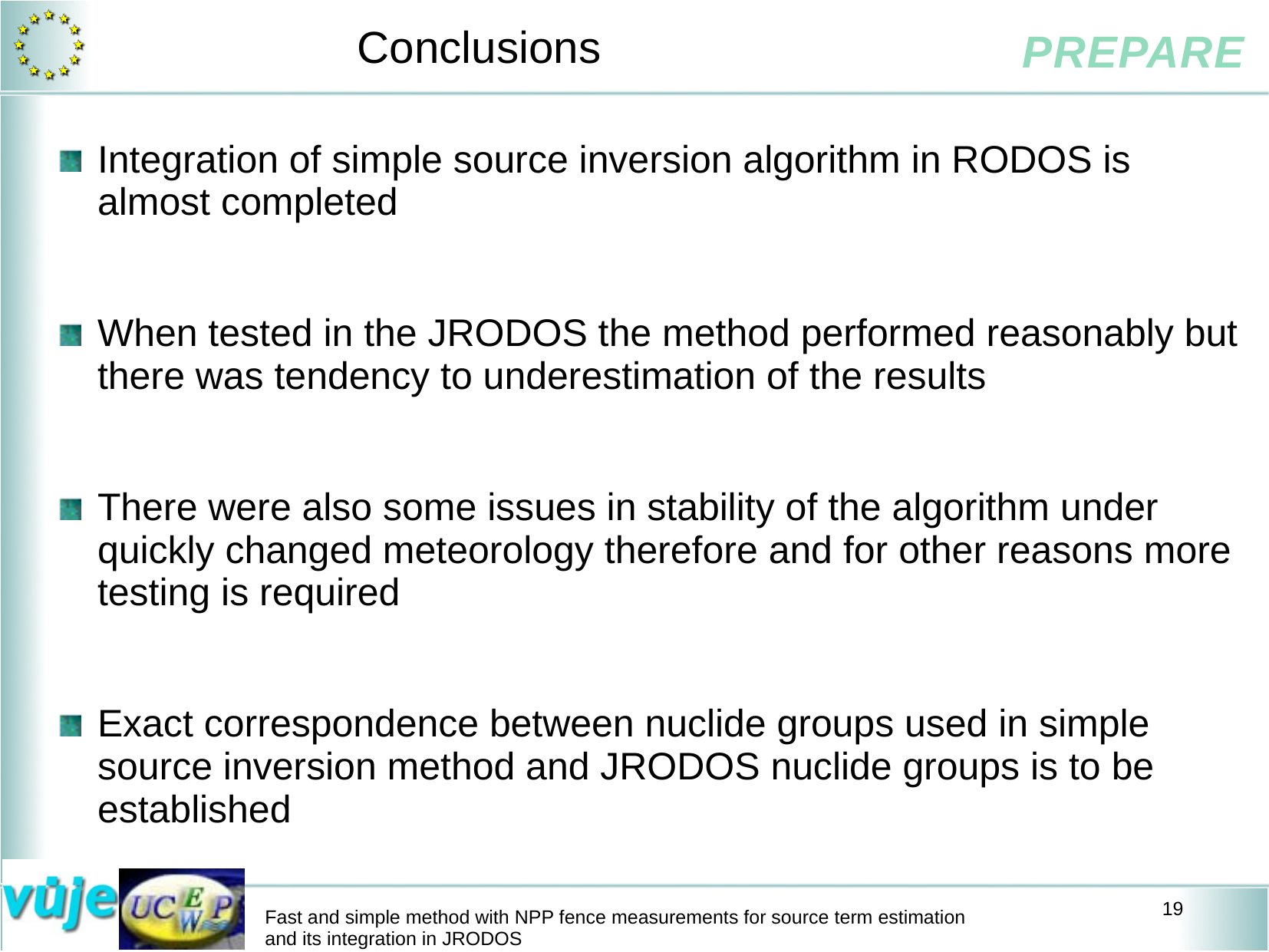

# Conclusions
Integration of simple source inversion algorithm in RODOS is almost completed

When tested in the JRODOS the method performed reasonably but there was tendency to underestimation of the results

There were also some issues in stability of the algorithm under quickly changed meteorology therefore and for other reasons more testing is required

Exact correspondence between nuclide groups used in simple source inversion method and JRODOS nuclide groups is to be established